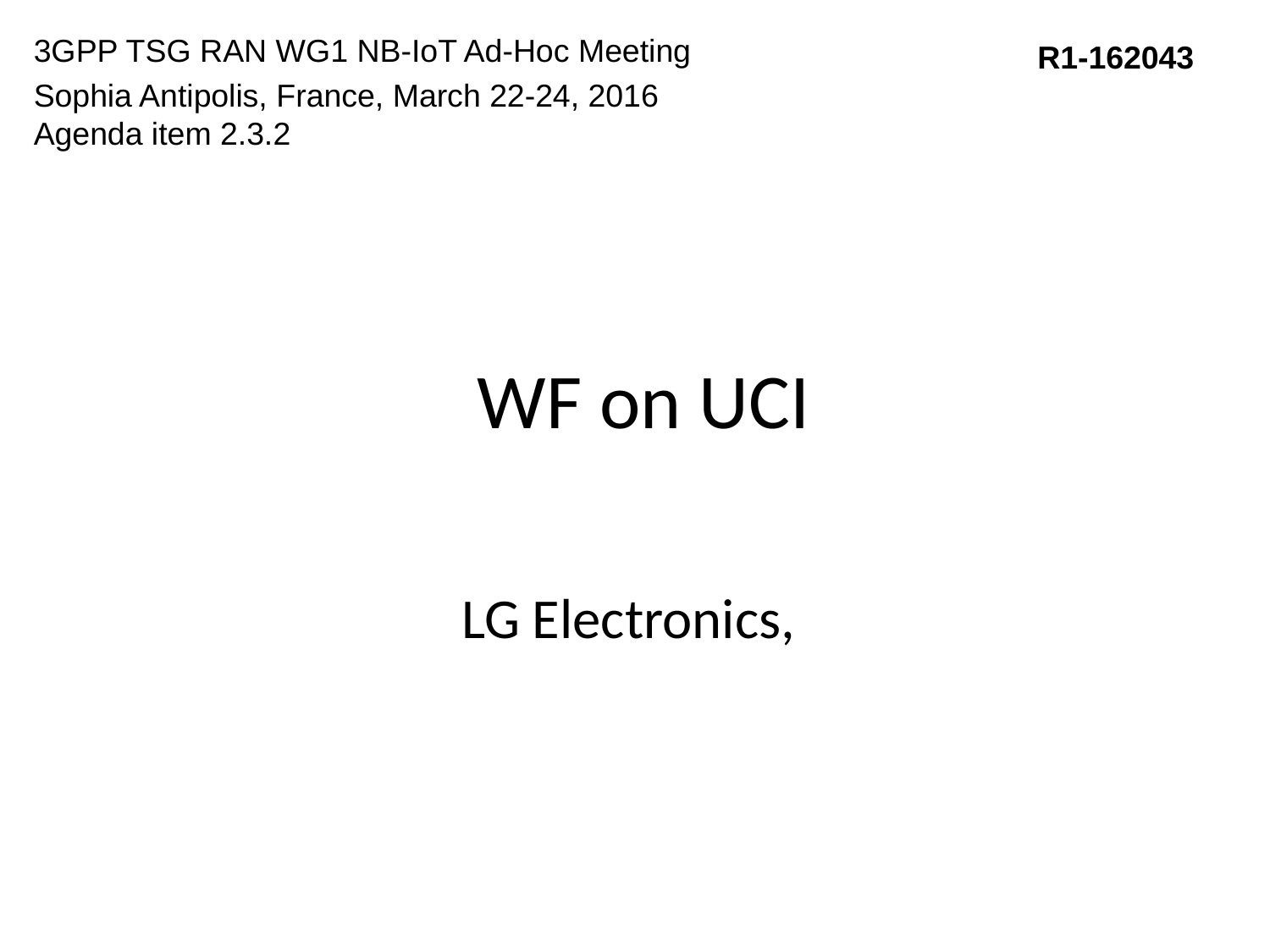

3GPP TSG RAN WG1 NB-IoT Ad-Hoc Meeting
Sophia Antipolis, France, March 22-24, 2016
Agenda item 2.3.2
R1-162043
# WF on UCI
LG Electronics,